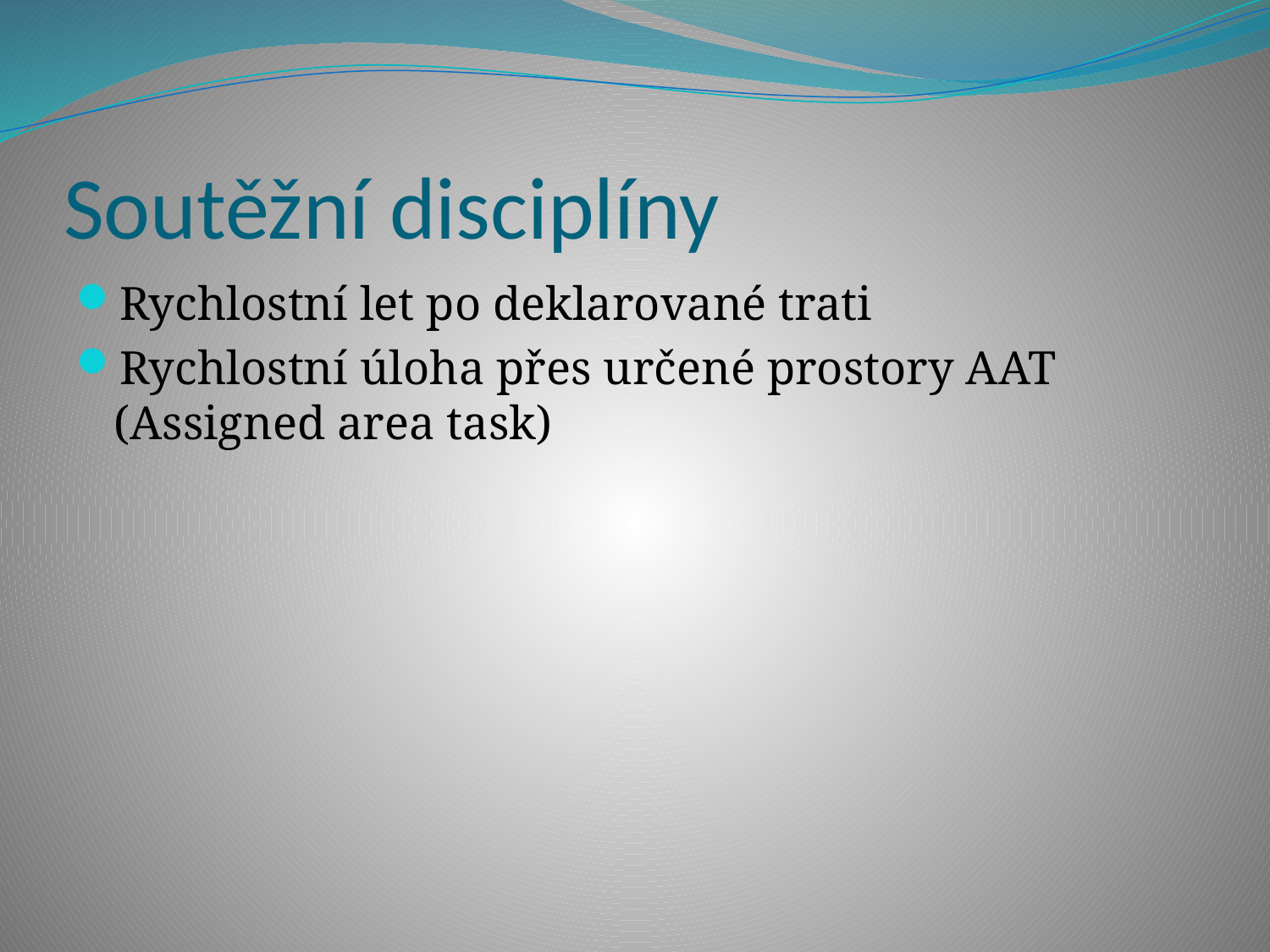

# Soutěžní disciplíny
Rychlostní let po deklarované trati
Rychlostní úloha přes určené prostory AAT (Assigned area task)